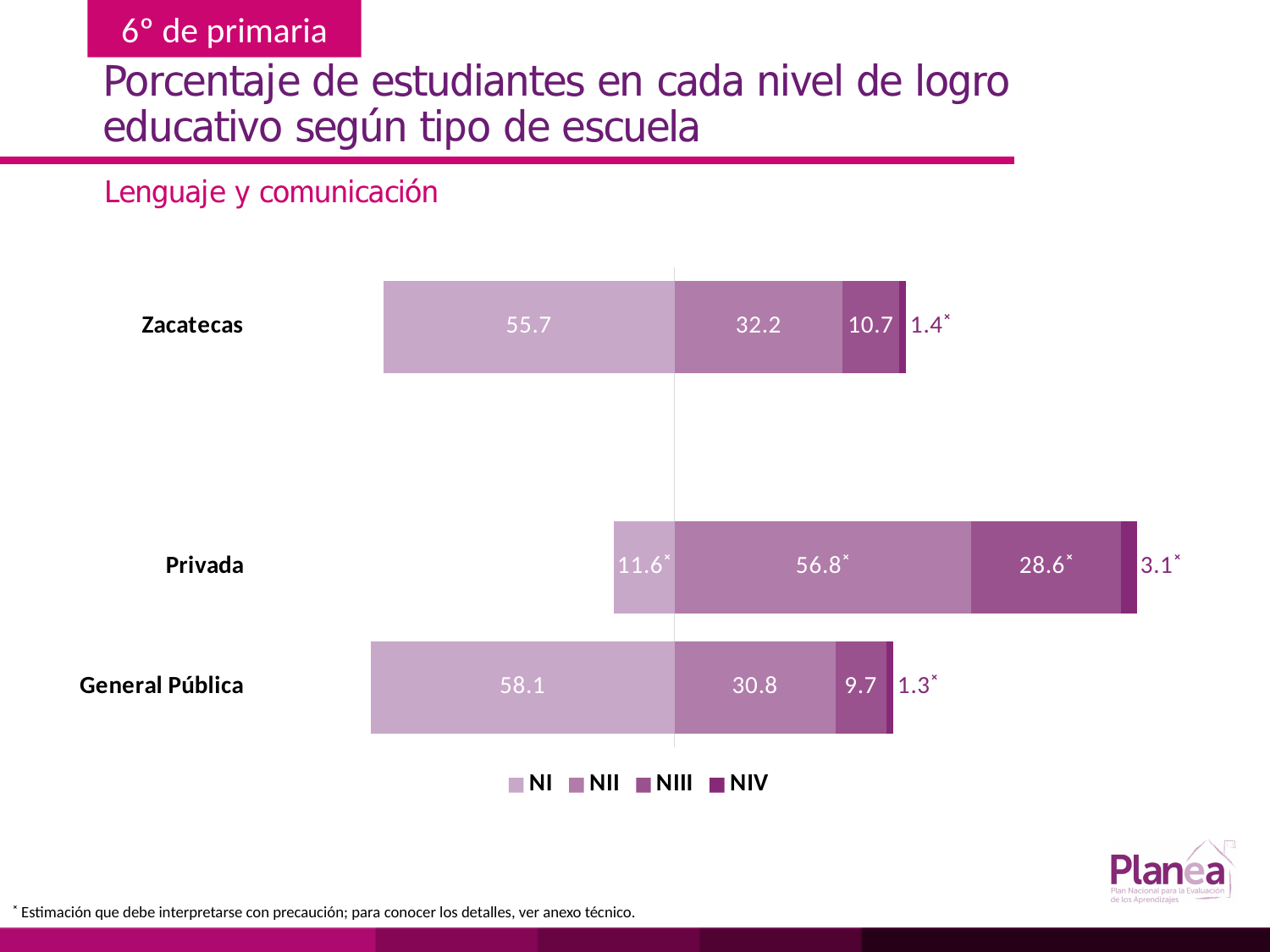

# Porcentaje de estudiantes en cada nivel de logro educativo según tipo de escuela

Lenguaje y comunicación

### Chart

| Category |  |  |  |  |
|---|---|---|---|---|
| General Pública | -58.1 | 30.8 | 9.7 | 1.3 |
| Privada | -11.6 | 56.8 | 28.6 | 3.1 |
|  | None | None | None | None |
| Zacatecas | -55.7 | 32.2 | 10.7 | 1.4 |
˟ Estimación que debe interpretarse con precaución; para conocer los detalles, ver anexo técnico.